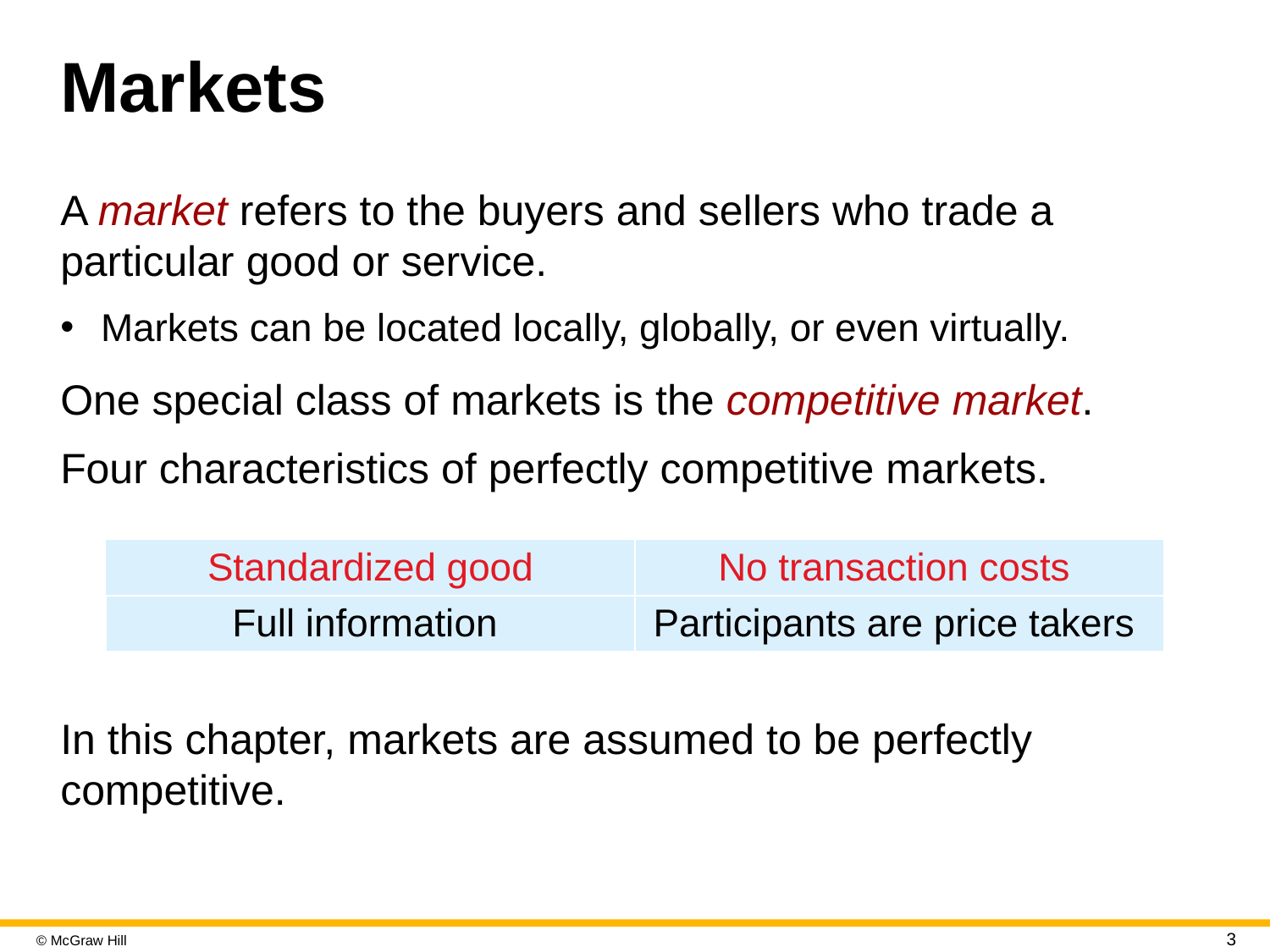

# Markets
A market refers to the buyers and sellers who trade a particular good or service.
Markets can be located locally, globally, or even virtually.
One special class of markets is the competitive market.
Four characteristics of perfectly competitive markets.
| Standardized good | No transaction costs |
| --- | --- |
| Full information | Participants are price takers |
In this chapter, markets are assumed to be perfectly competitive.